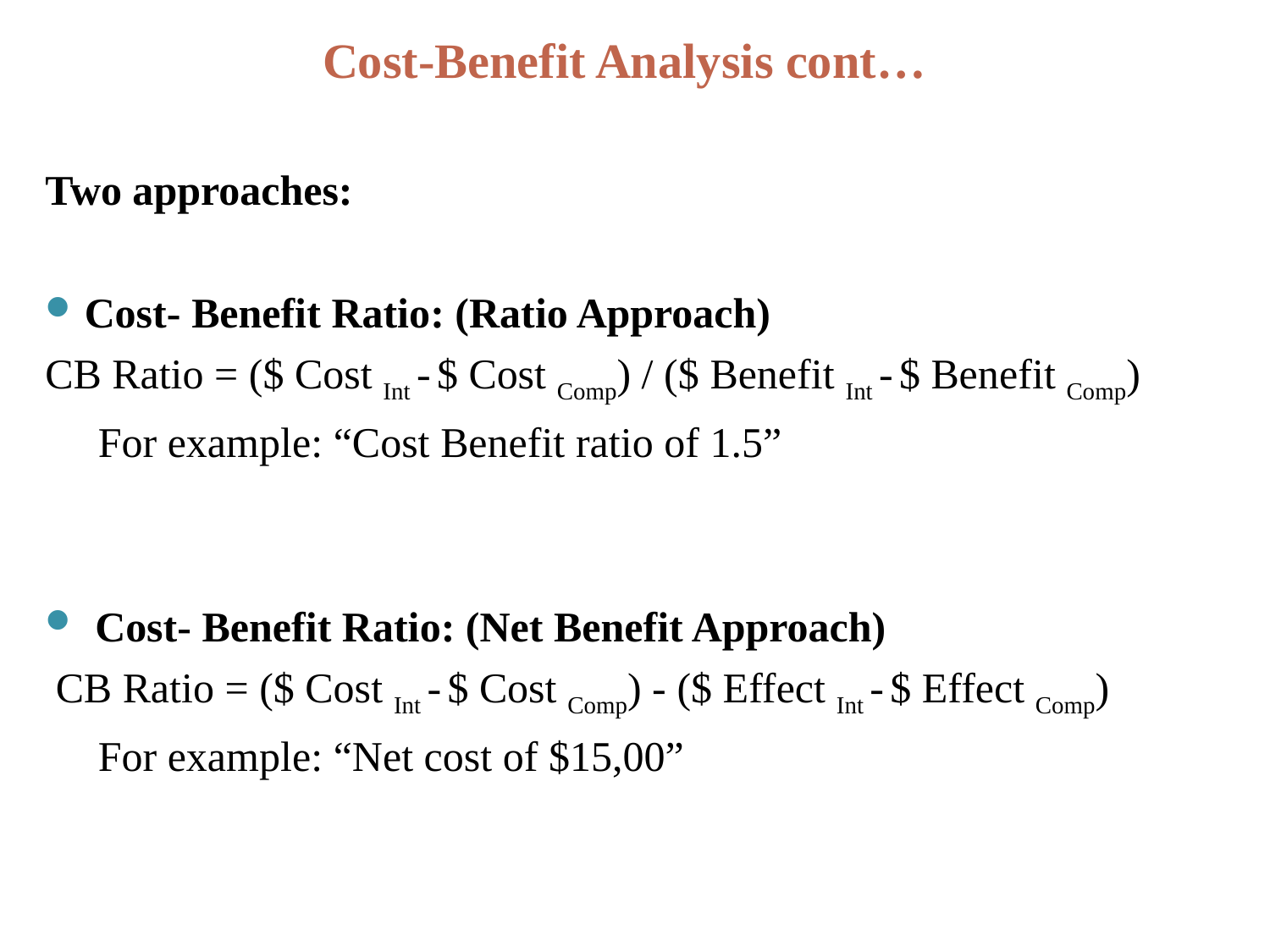

# Cost-Benefit Analysis cont…

Two approaches:

Cost- Benefit Ratio: (Ratio Approach)
CB Ratio = ($ Cost Int - $ Cost Comp) / ($ Benefit Int - $ Benefit Comp)
     For example: “Cost Benefit ratio of 1.5”

 Cost- Benefit Ratio: (Net Benefit Approach)
 CB Ratio = ($ Cost Int - $ Cost Comp) - ($ Effect Int - $ Effect Comp)
     For example: “Net cost of $15,00”